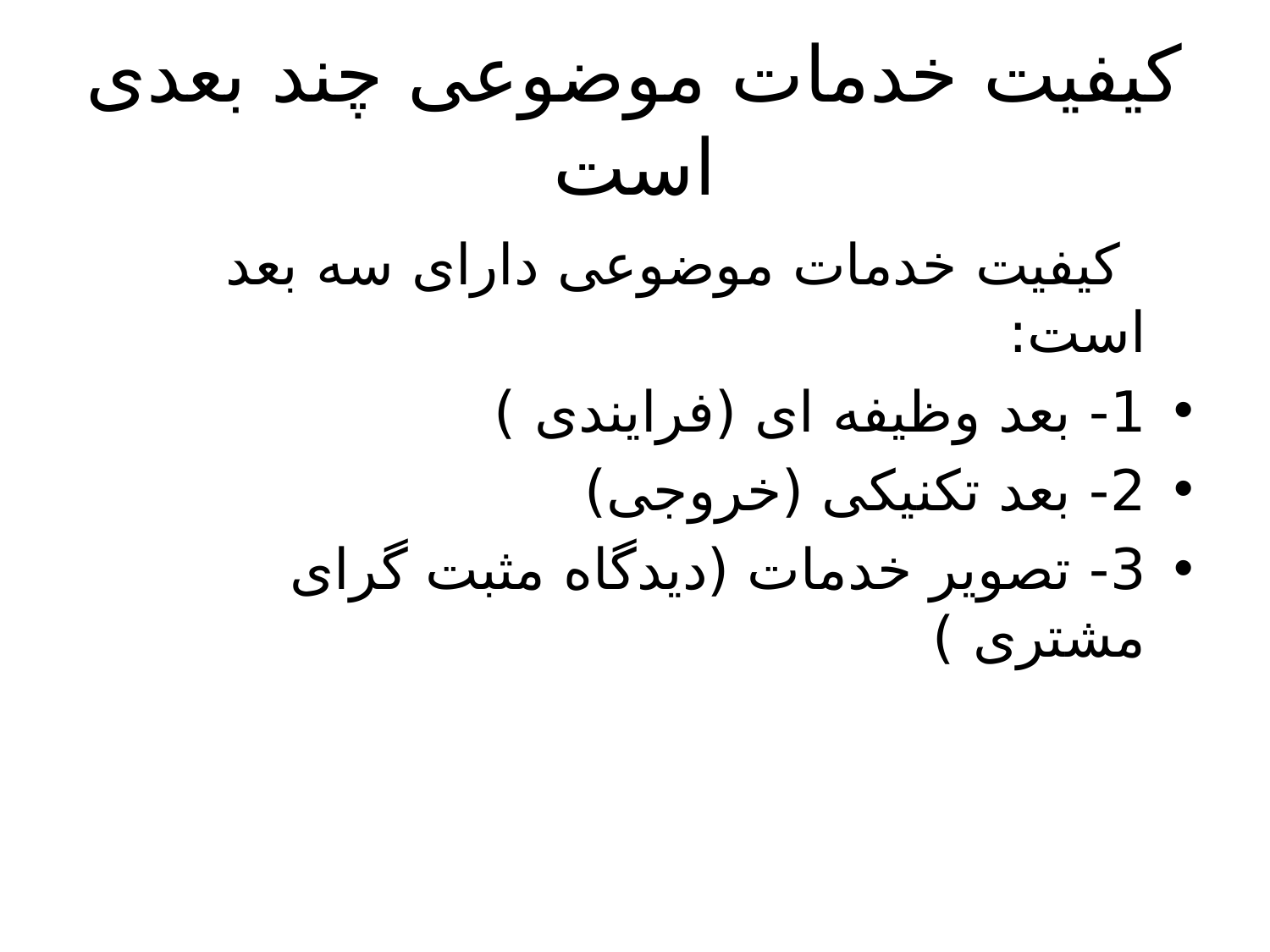

# کیفیت خدمات موضوعی چند بعدی است
    کیفیت خدمات موضوعی دارای سه بعد است:
1- بعد وظیفه ای (فرایندی )
2- بعد تکنیکی (خروجی)
3- تصویر خدمات (دیدگاه مثبت گرای مشتری )